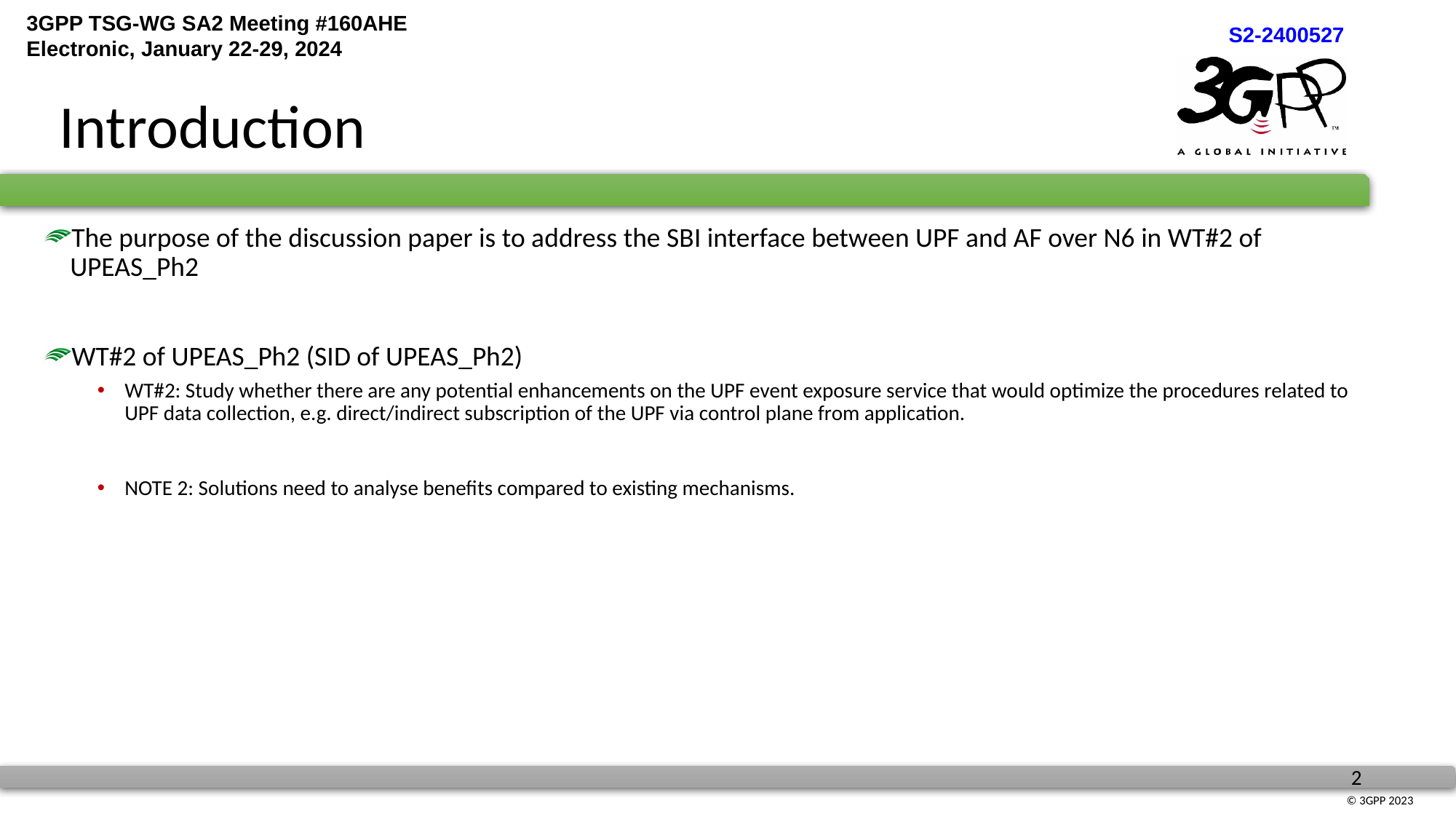

# Introduction
The purpose of the discussion paper is to address the SBI interface between UPF and AF over N6 in WT#2 of UPEAS_Ph2

WT#2 of UPEAS_Ph2 (SID of UPEAS_Ph2)
WT#2: Study whether there are any potential enhancements on the UPF event exposure service that would optimize the procedures related to UPF data collection, e.g. direct/indirect subscription of the UPF via control plane from application.

NOTE 2: Solutions need to analyse benefits compared to existing mechanisms.